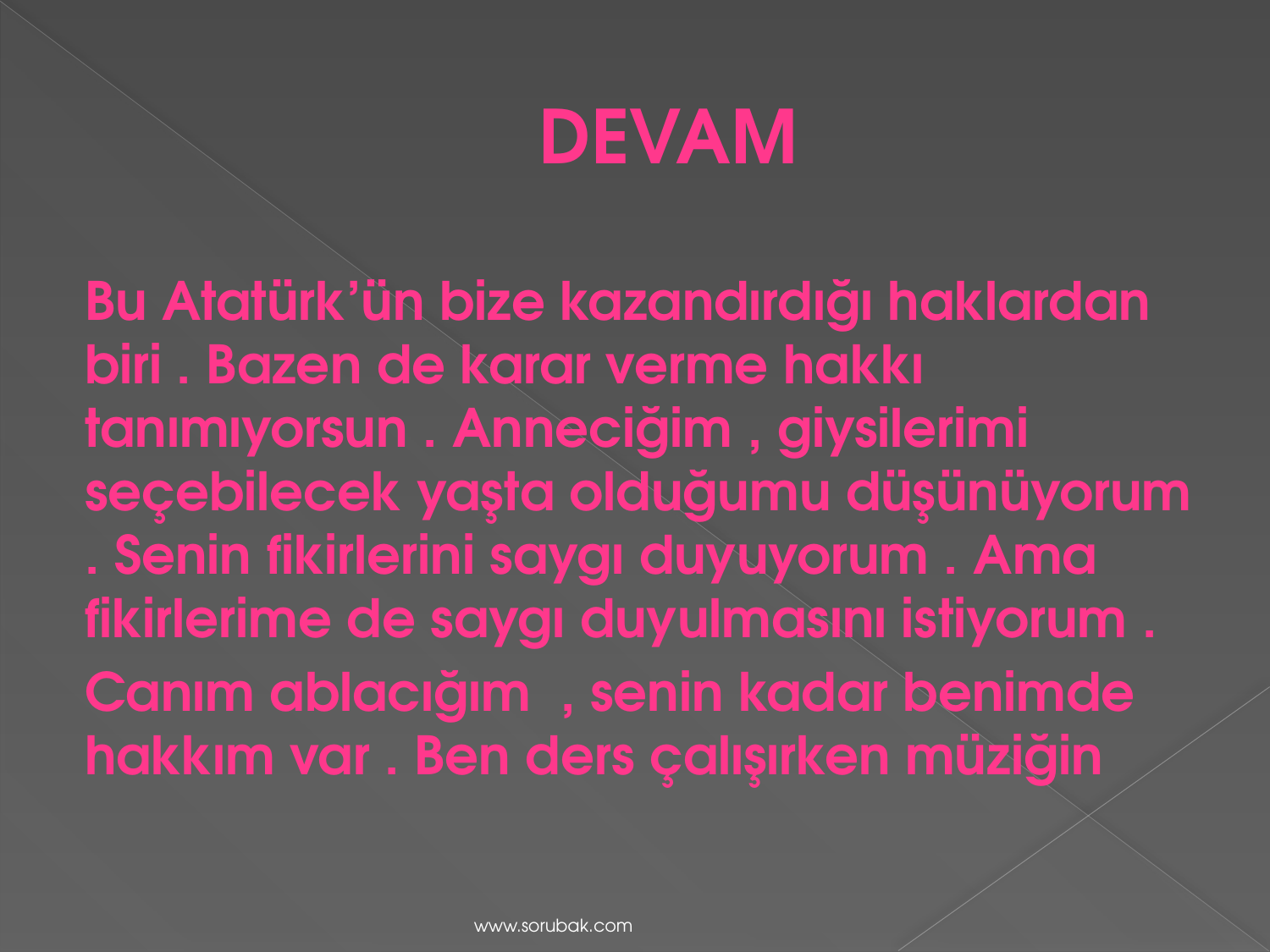

# DEVAM
Bu Atatürk’ün bize kazandırdığı haklardan biri . Bazen de karar verme hakkı tanımıyorsun . Anneciğim , giysilerimi seçebilecek yaşta olduğumu düşünüyorum . Senin fikirlerini saygı duyuyorum . Ama fikirlerime de saygı duyulmasını istiyorum .
Canım ablacığım  , senin kadar benimde hakkım var . Ben ders çalışırken müziğin
www.sorubak.com